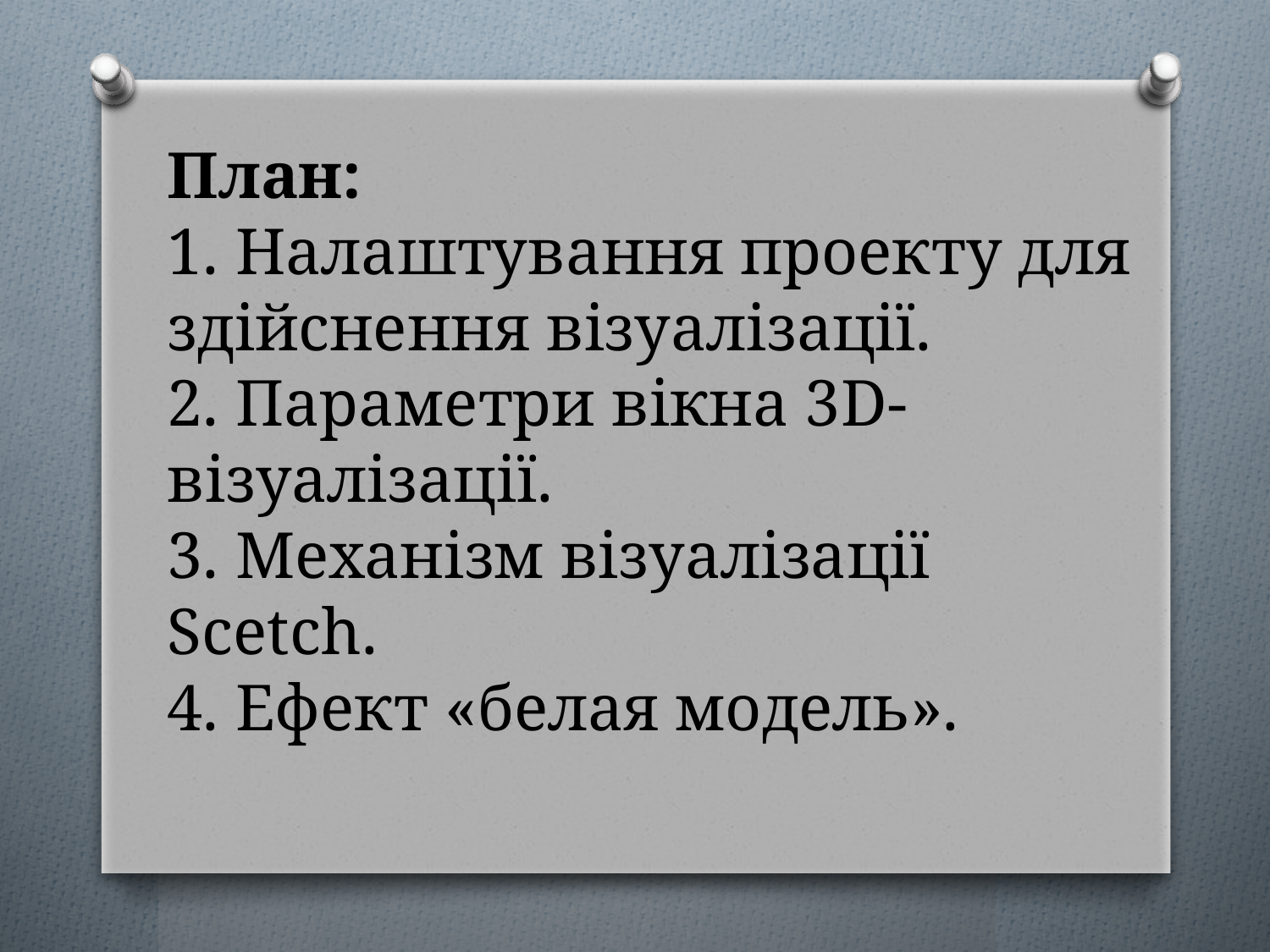

# План: 1. Налаштування проекту для здійснення візуалізації. 2. Параметри вікна 3D-візуалізації. 3. Механізм візуалізації Scetch. 4. Ефект «белая модель».